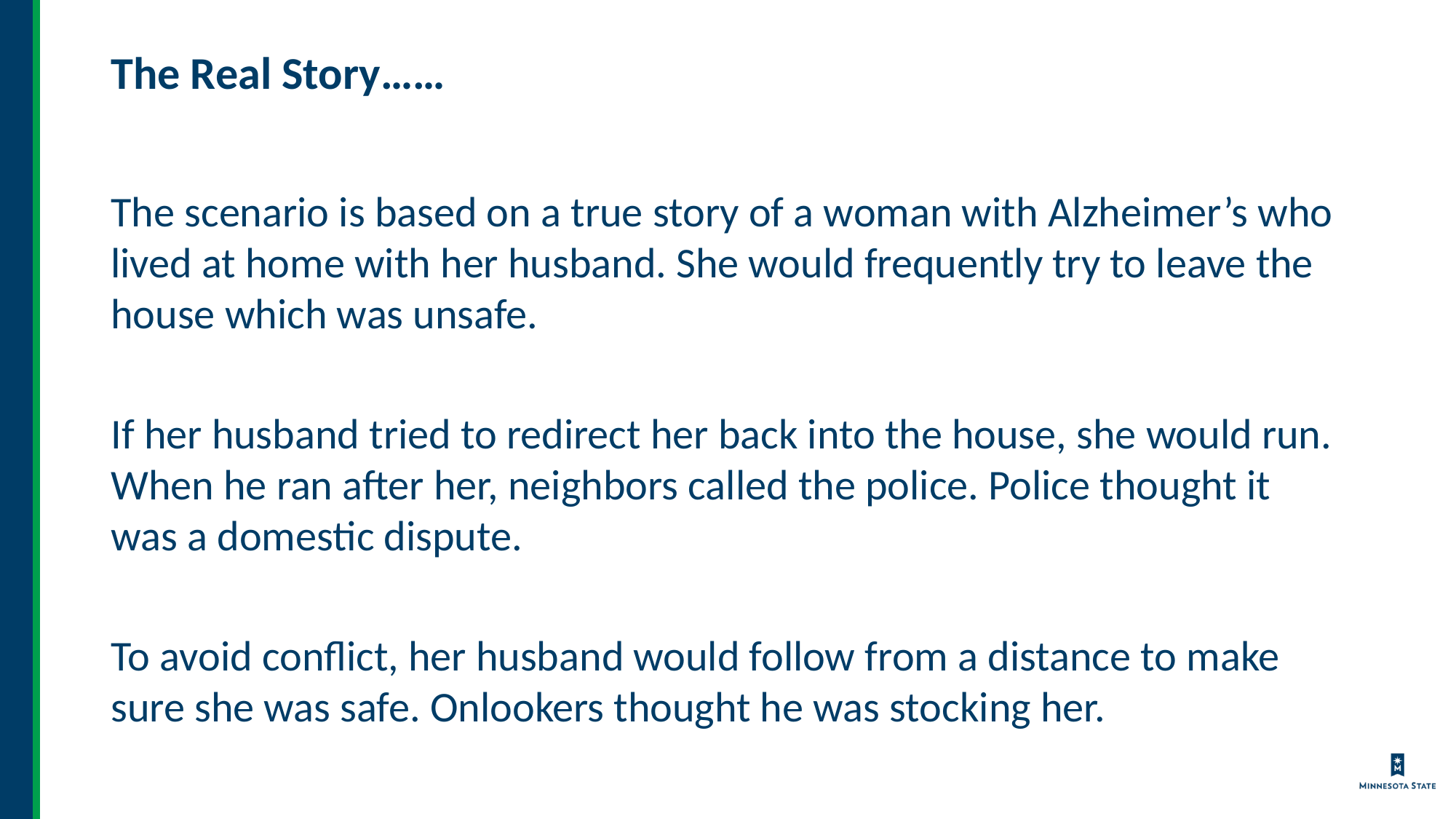

# The Real Story……
The scenario is based on a true story of a woman with Alzheimer’s who lived at home with her husband. She would frequently try to leave the house which was unsafe.

If her husband tried to redirect her back into the house, she would run. When he ran after her, neighbors called the police. Police thought it was a domestic dispute.

To avoid conflict, her husband would follow from a distance to make sure she was safe. Onlookers thought he was stocking her.